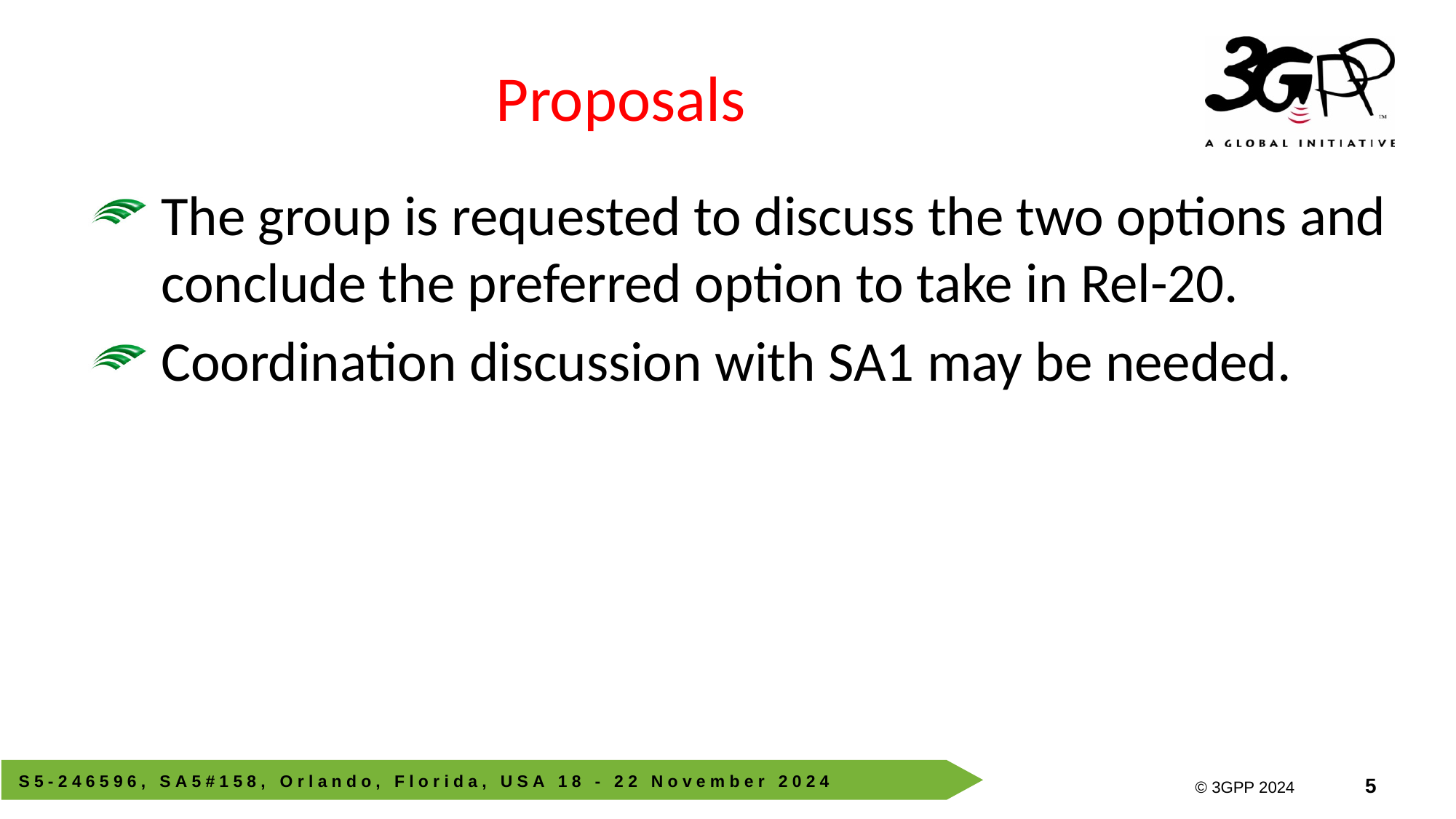

# Proposals
The group is requested to discuss the two options and conclude the preferred option to take in Rel-20.
Coordination discussion with SA1 may be needed.